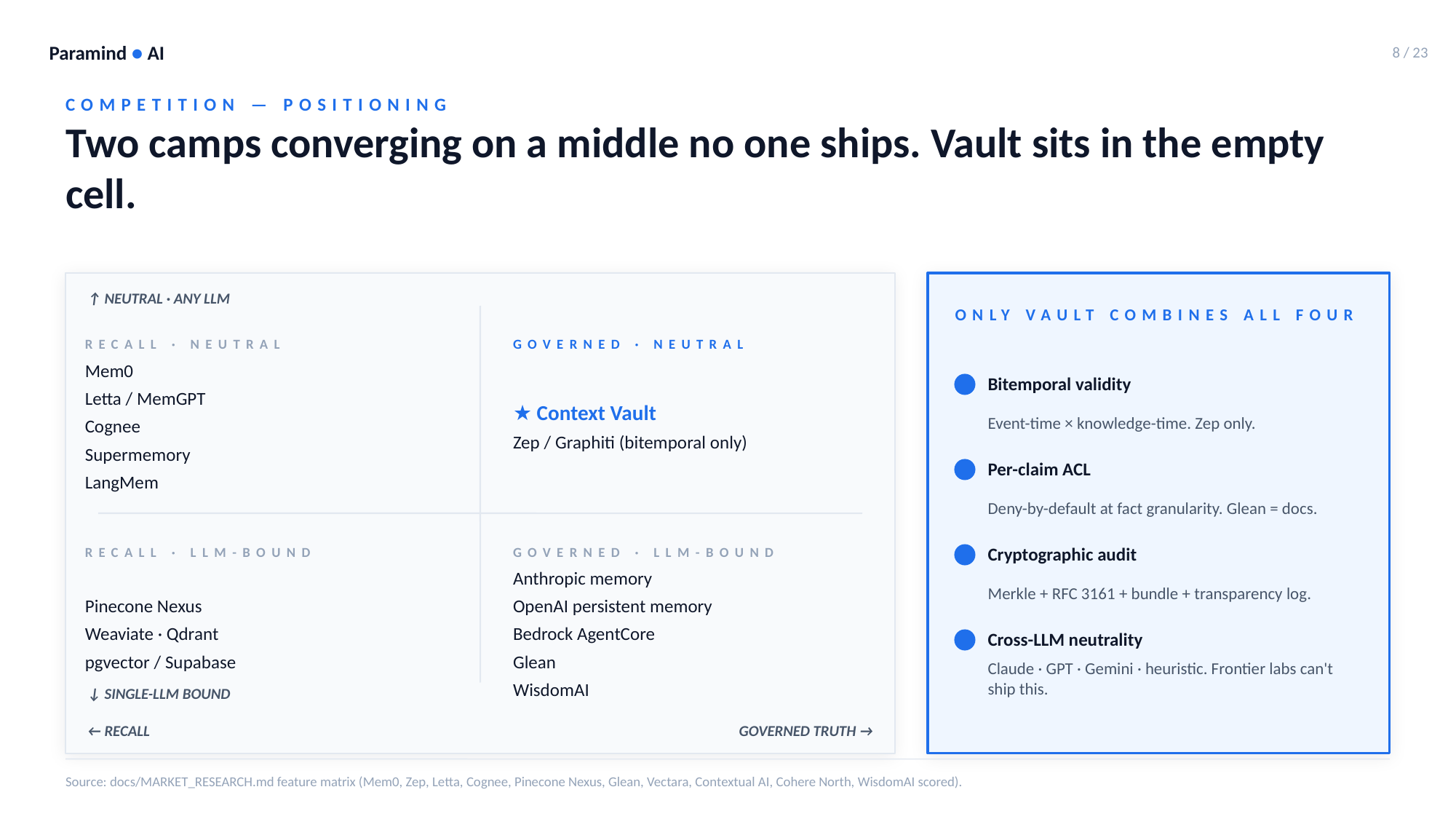

Paramind ● AI
8 / 23
COMPETITION — POSITIONING
Two camps converging on a middle no one ships. Vault sits in the empty cell.

↑ NEUTRAL · ANY LLM
ONLY VAULT COMBINES ALL FOUR

RECALL · NEUTRAL
GOVERNED · NEUTRAL
Mem0
Letta / MemGPT
Cognee
Supermemory
LangMem
★ Context Vault
Zep / Graphiti (bitemporal only)
Bitemporal validity

Event-time × knowledge-time. Zep only.
Per-claim ACL

Deny-by-default at fact granularity. Glean = docs.

RECALL · LLM-BOUND
GOVERNED · LLM-BOUND
Cryptographic audit

Merkle + RFC 3161 + bundle + transparency log.
Pinecone Nexus
Weaviate · Qdrant
pgvector / Supabase
Anthropic memory
OpenAI persistent memory
Bedrock AgentCore
Glean
WisdomAI
Cross-LLM neutrality

Claude · GPT · Gemini · heuristic. Frontier labs can't ship this.
↓ SINGLE-LLM BOUND
← RECALL
GOVERNED TRUTH →

Source: docs/MARKET_RESEARCH.md feature matrix (Mem0, Zep, Letta, Cognee, Pinecone Nexus, Glean, Vectara, Contextual AI, Cohere North, WisdomAI scored).